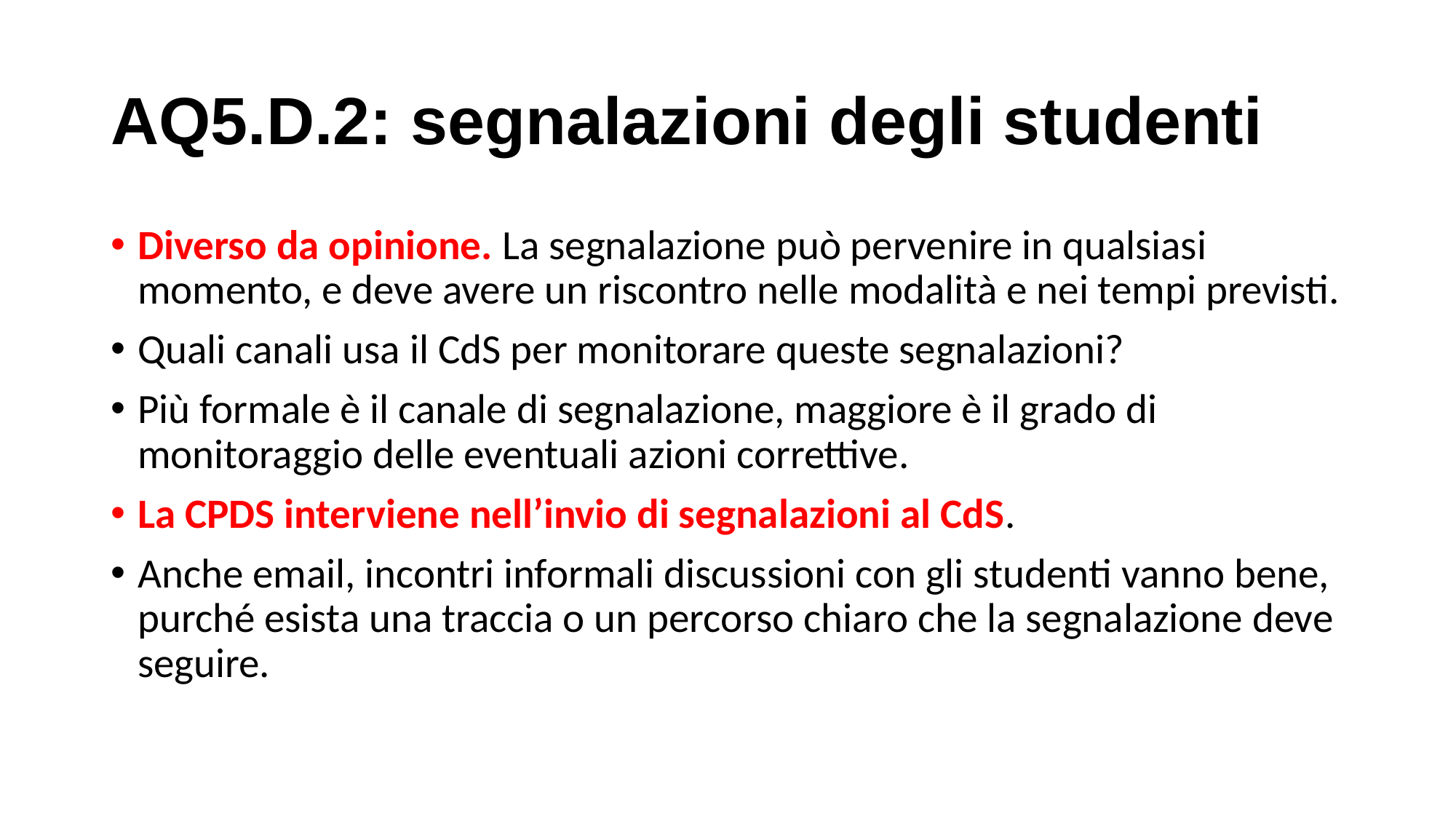

# AQ5.D.2: segnalazioni degli studenti
Diverso da opinione. La segnalazione può pervenire in qualsiasi momento, e deve avere un riscontro nelle modalità e nei tempi previsti.
Quali canali usa il CdS per monitorare queste segnalazioni?
Più formale è il canale di segnalazione, maggiore è il grado di monitoraggio delle eventuali azioni correttive.
La CPDS interviene nell’invio di segnalazioni al CdS.
Anche email, incontri informali discussioni con gli studenti vanno bene, purché esista una traccia o un percorso chiaro che la segnalazione deve seguire.